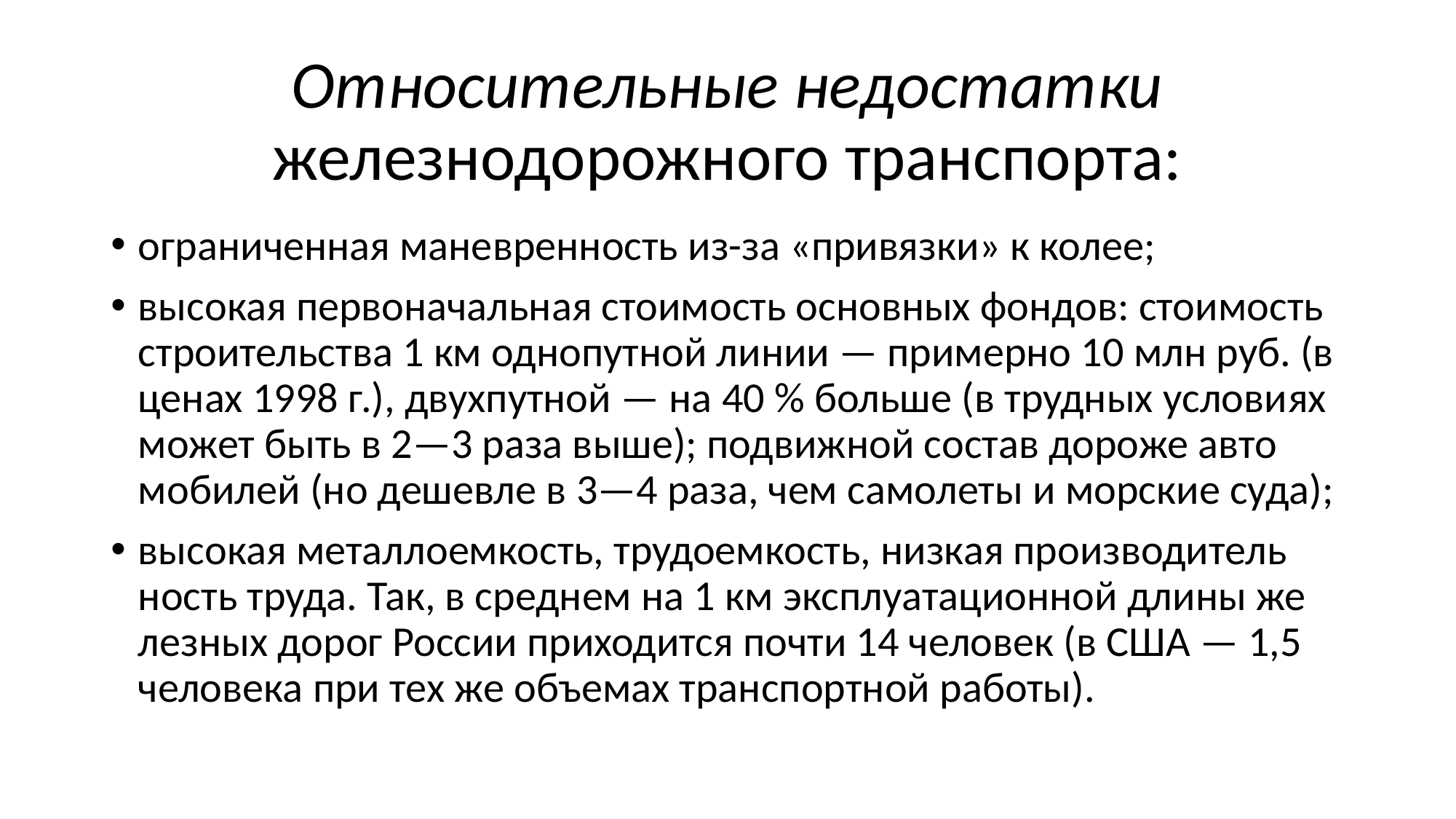

# Относительные недостатки железнодорожного транспорта:
ограниченная маневренность из-за «привязки» к колее;
высокая первоначальная стоимость основных фондов: стоимость строительства 1 км однопутной линии — примерно 10 млн руб. (в ценах 1998 г.), двухпутной — на 40 % больше (в трудных услови­ях может быть в 2—3 раза выше); подвижной состав дороже авто­мобилей (но дешевле в 3—4 раза, чем самолеты и морские суда);
высокая металлоемкость, трудоемкость, низкая производитель­ность труда. Так, в среднем на 1 км эксплуатационной длины же­лезных дорог России приходится почти 14 человек (в США — 1,5 человека при тех же объемах транспортной работы).